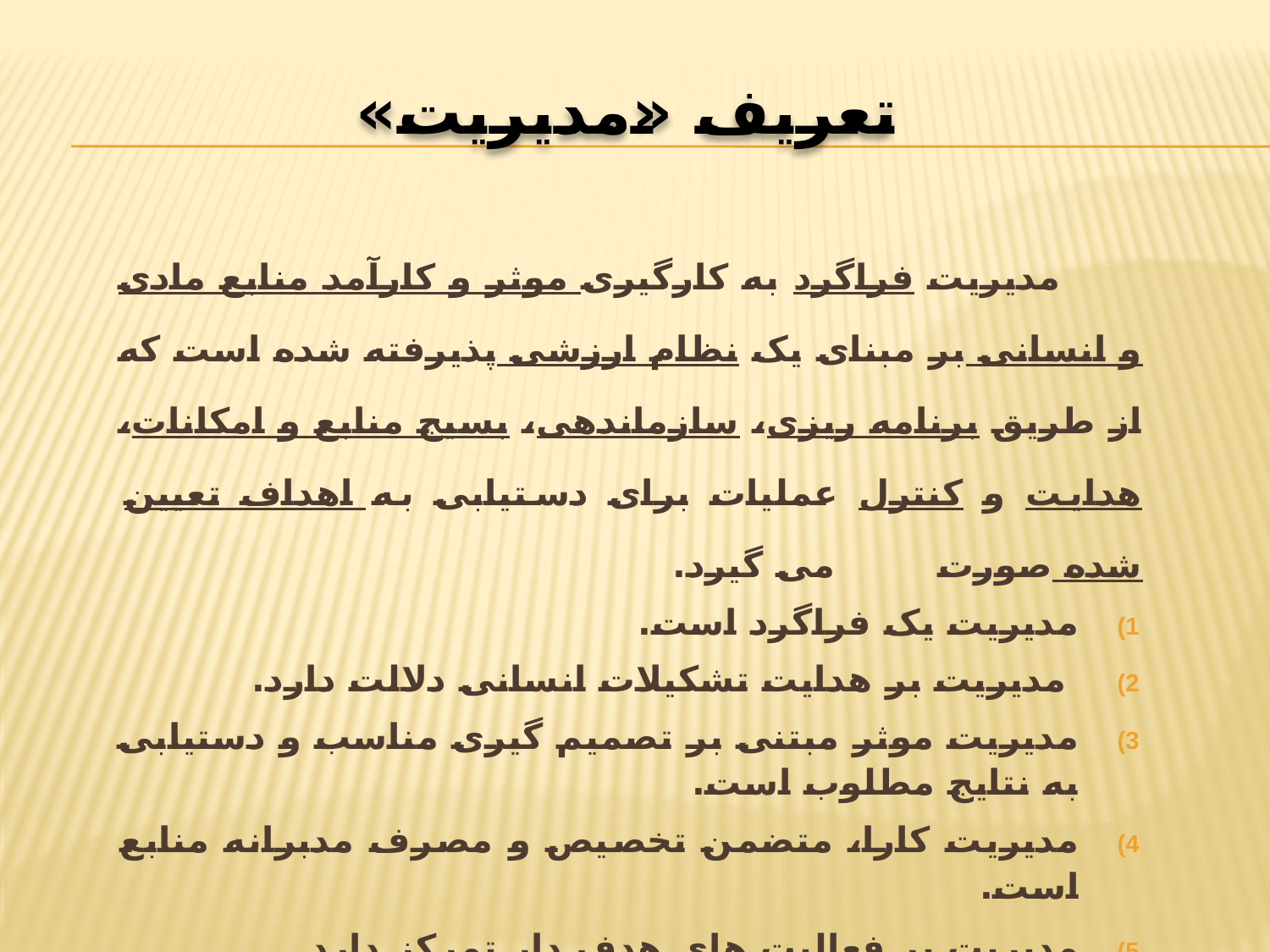

# تعريف «مديريت»
      مدیریت فراگرد به کارگیری موثر و کارآمد منابع مادی و انسانی بر مبنای یک نظام ارزشی پذیرفته شده است که از طریق برنامه ریزی، سازماندهی، بسیج منابع و امکانات، هدایت و کنترل عملیات برای دستیابی به اهداف تعیین شده صورت        می گیرد.
مدیریت یک فراگرد است.
 مدیریت بر هدایت تشکیلات انسانی دلالت دارد.
مدیریت موثر مبتنی بر تصمیم گیری مناسب و دستیابی به نتایج مطلوب است.
مدیریت كارا، متضمن تخصیص و مصرف مدبرانه منابع است.
مدیریت بر فعالیت های هدف دار تمرکز دارد.